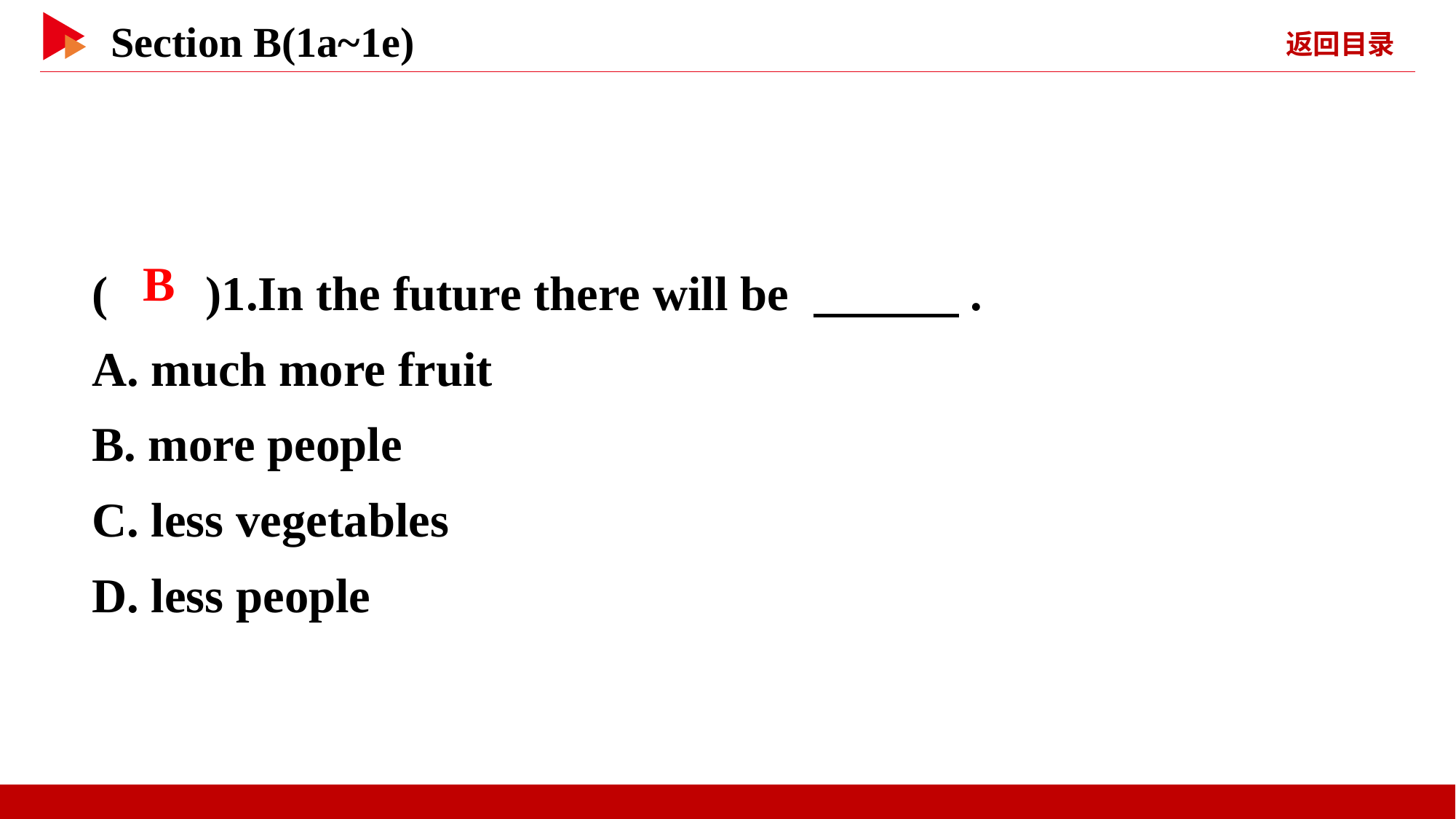

(        )1.In the future there will be 　　　.
A. much more fruit
B. more people
C. less vegetables
D. less people
   B